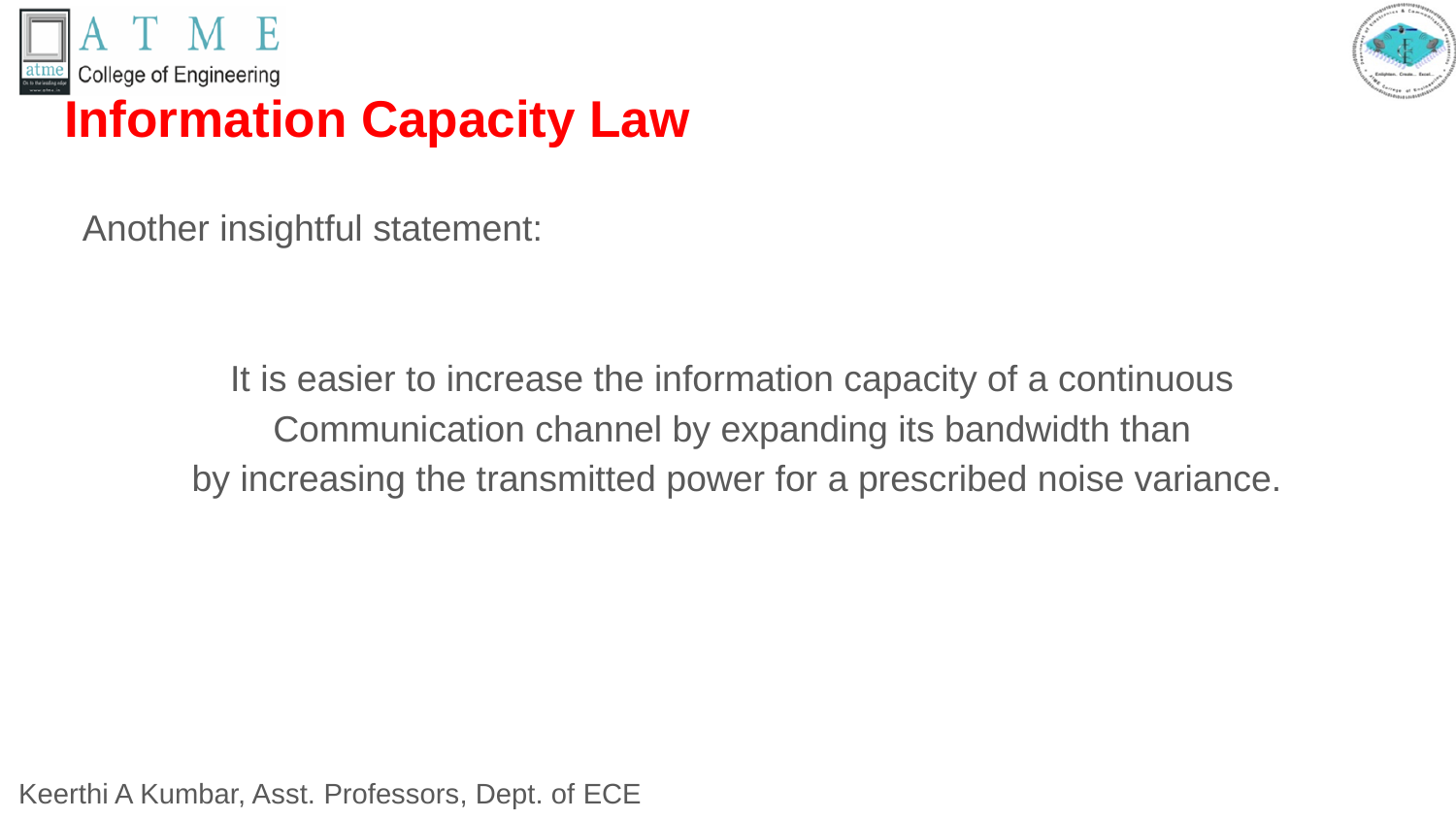

# Information Capacity Law
Another insightful statement:

It is easier to increase the information capacity of a continuous
Communication channel by expanding its bandwidth than
by increasing the transmitted power for a prescribed noise variance.